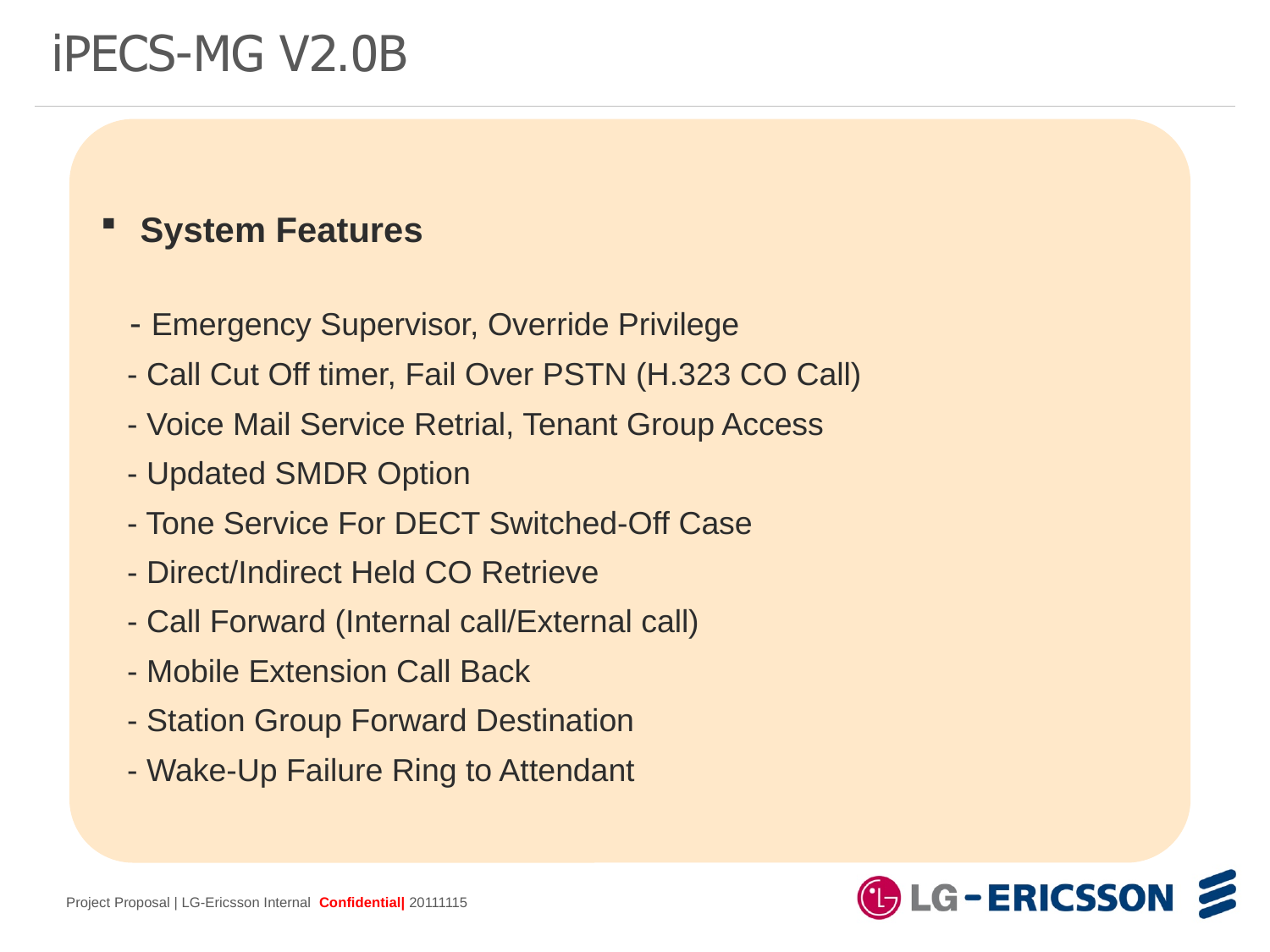

iPECS-MG V2.0B
 System Features

   - Emergency Supervisor, Override Privilege
   - Call Cut Off timer, Fail Over PSTN (H.323 CO Call)
   - Voice Mail Service Retrial, Tenant Group Access
   - Updated SMDR Option
   - Tone Service For DECT Switched-Off Case
   - Direct/Indirect Held CO Retrieve
   - Call Forward (Internal call/External call)
   - Mobile Extension Call Back
   - Station Group Forward Destination
   - Wake-Up Failure Ring to Attendant